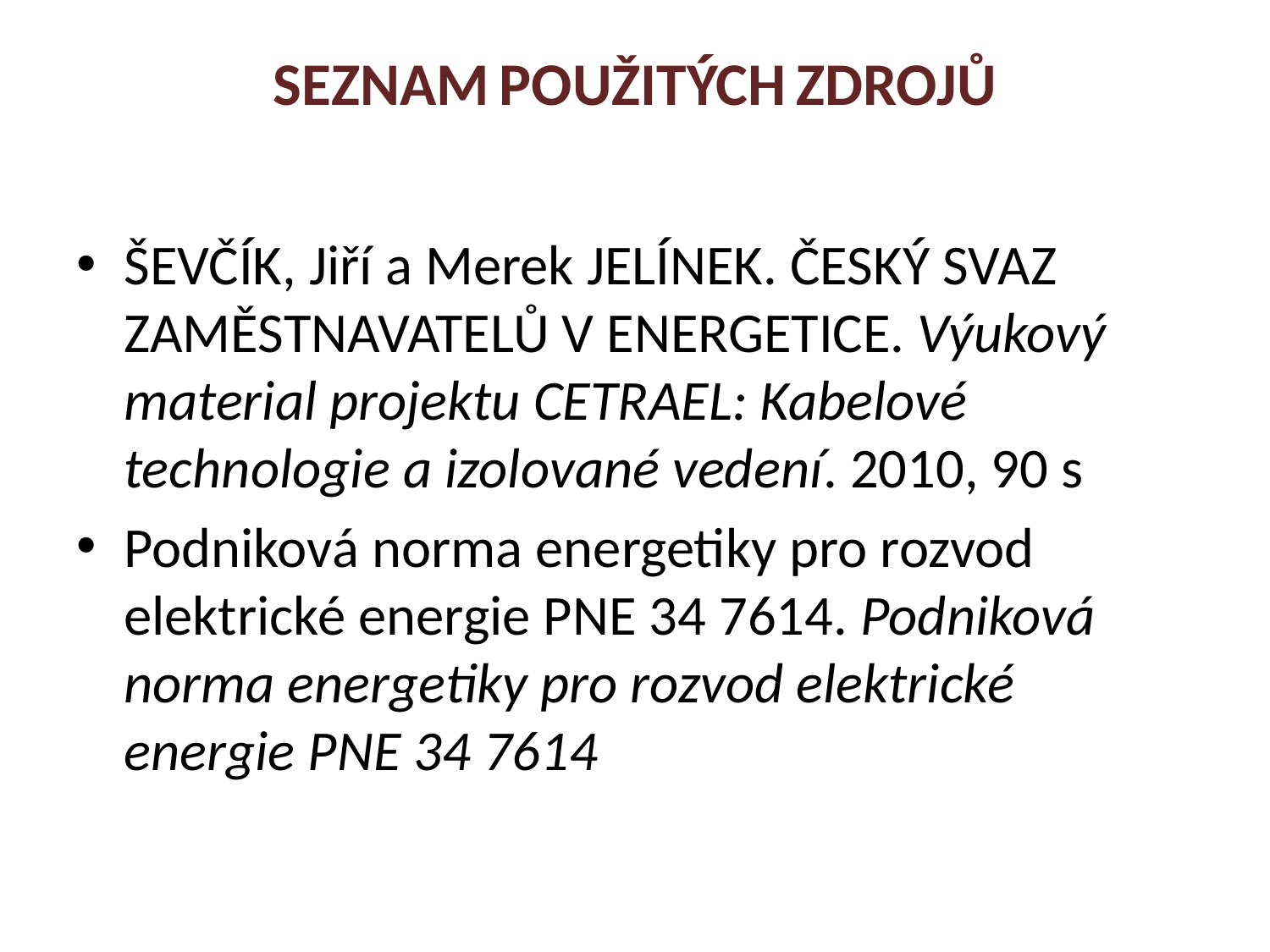

# SEZNAM POUŽITÝCH ZDROJŮ
ŠEVČÍK, Jiří a Merek JELÍNEK. ČESKÝ SVAZ ZAMĚSTNAVATELŮ V ENERGETICE. Výukový material projektu CETRAEL: Kabelové technologie a izolované vedení. 2010, 90 s
Podniková norma energetiky pro rozvod elektrické energie PNE 34 7614. Podniková norma energetiky pro rozvod elektrické energie PNE 34 7614